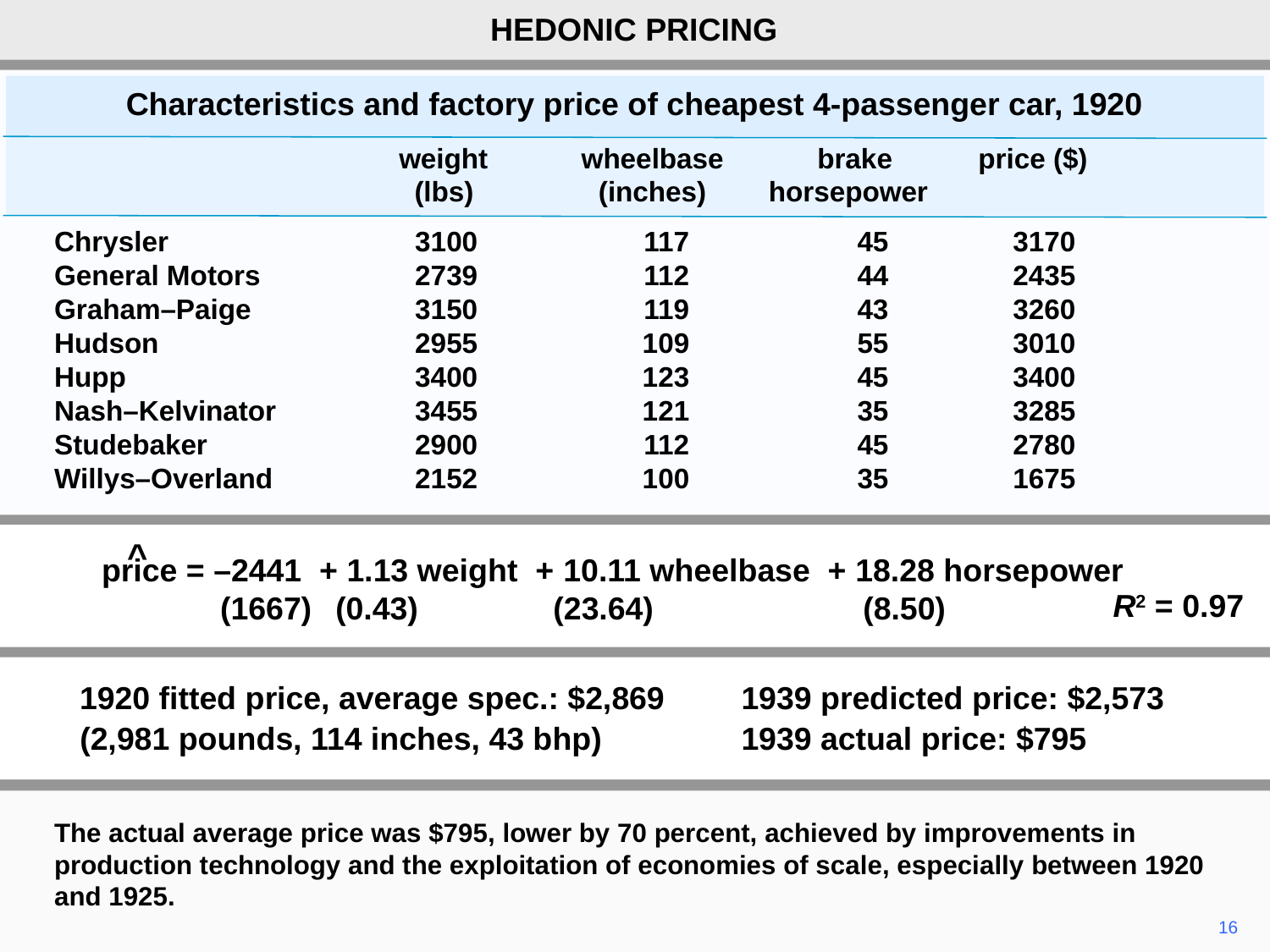

HEDONIC PRICING

Characteristics and factory price of cheapest 4-passenger car, 1920
                                            weight            wheelbase            brake           price ($)
                                              (lbs)                (inches)        horsepower
Chrysler	3100	117	45	3170
General Motors	2739	112	44	2435
Graham–Paige	3150	119	43	3260
Hudson	2955	109	55	3010
Hupp	3400	123	45	3400
Nash–Kelvinator	3455	121	35	3285
Studebaker	2900	112	45	2780
Willys–Overland	2152	100	35	1675

^
        price = –2441  + 1.13 weight  +	 10.11 wheelbase  + 	18.28 horsepower
                   (1667)    (0.43)                (23.64)                        (8.50)
R2 = 0.97

1920 fitted price, average spec.: $2,869
1939 predicted price: $2,573
(2,981 pounds, 114 inches, 43 bhp)
1939 actual price: $795

The actual average price was $795, lower by 70 percent, achieved by improvements in production technology and the exploitation of economies of scale, especially between 1920 and 1925.
16